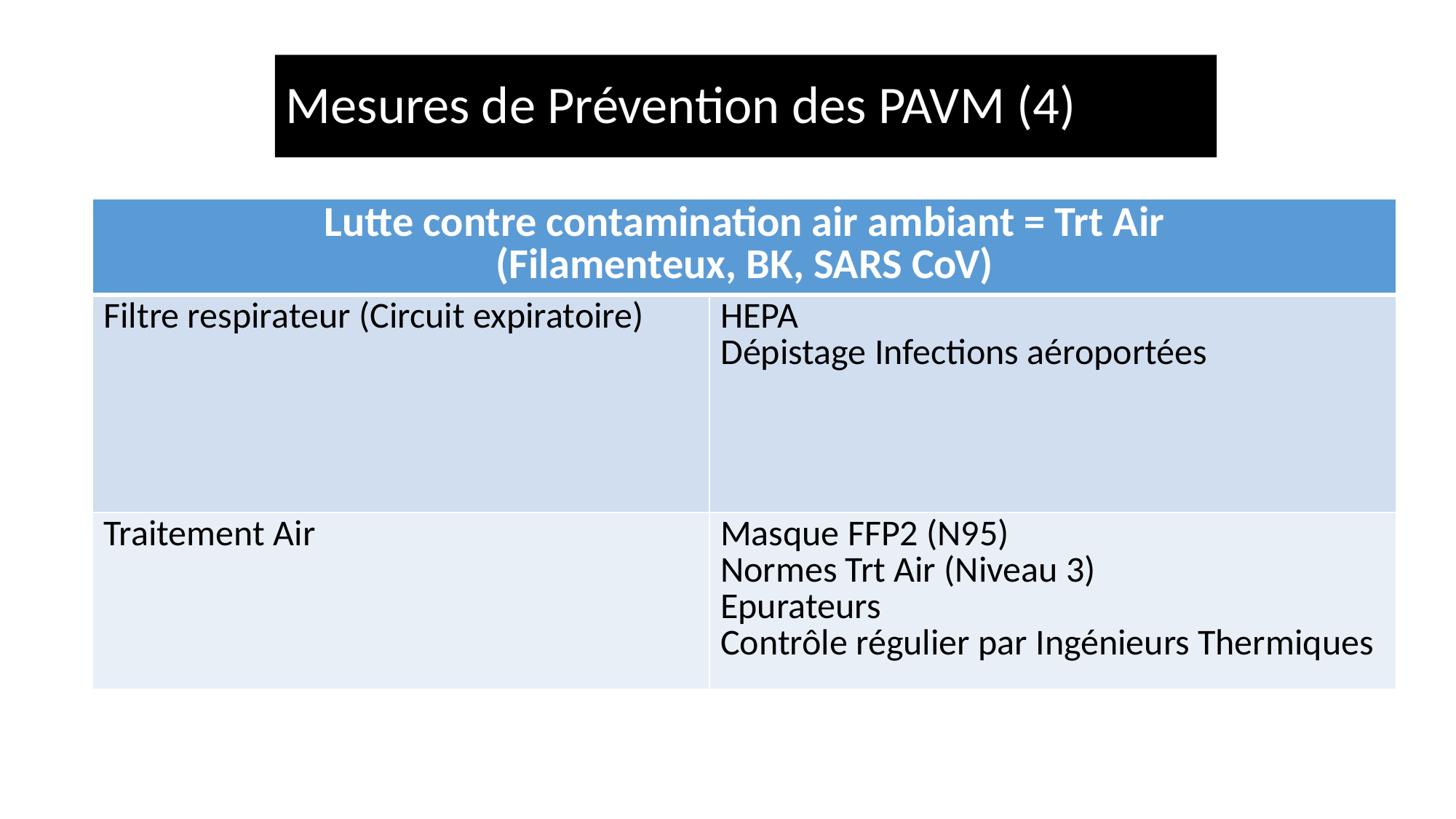

# Mesures de Prévention des PAVM (4)
| Lutte contre contamination air ambiant = Trt Air (Filamenteux, BK, SARS CoV) |  |
| --- | --- |
| Filtre respirateur (Circuit expiratoire) | HEPA Dépistage Infections aéroportées |
| Traitement Air | Masque FFP2 (N95) Normes Trt Air (Niveau 3) Epurateurs Contrôle régulier par Ingénieurs Thermiques |